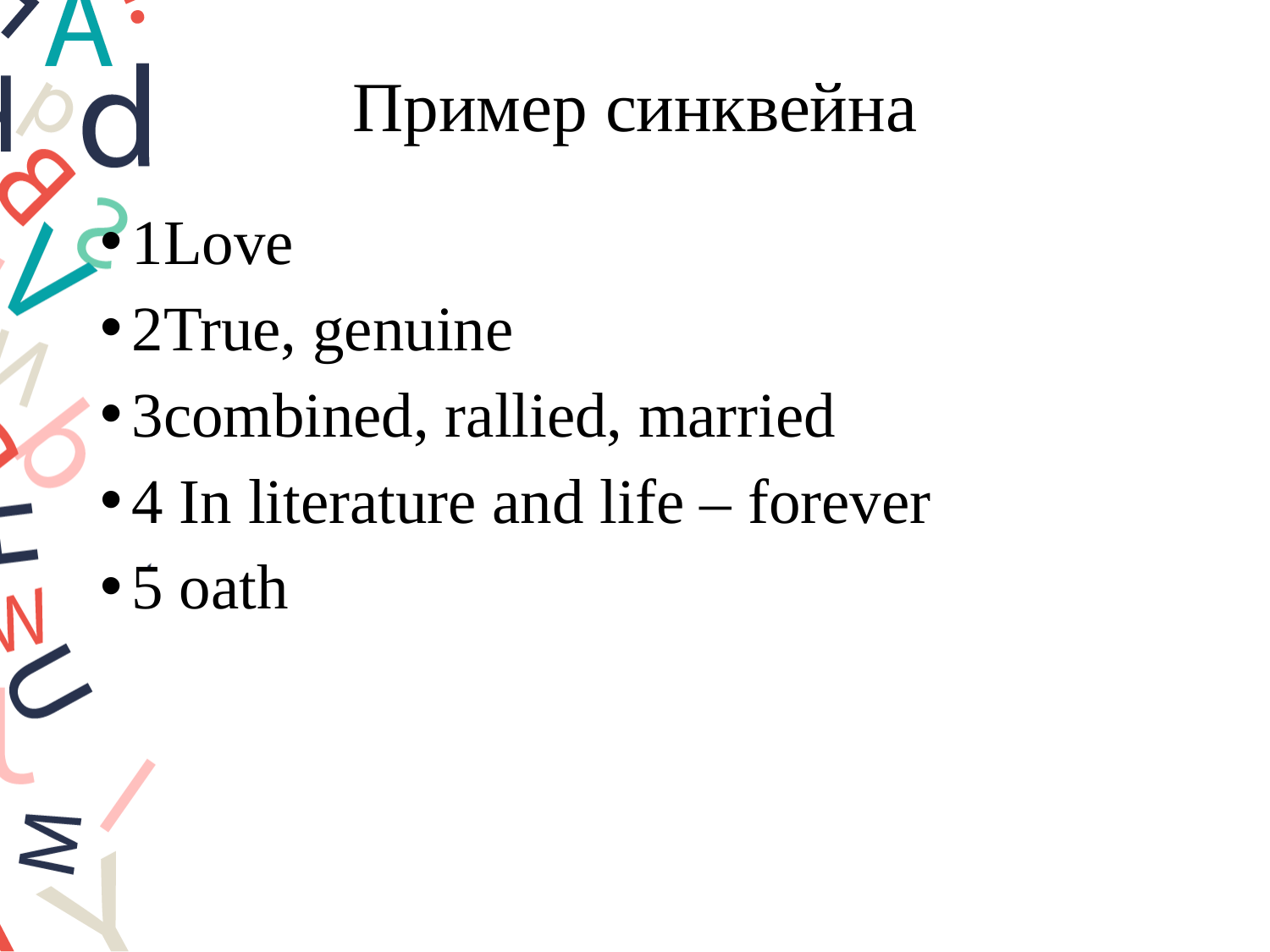

# Пример синквейна
1Love
2True, genuine
3combined, rallied, married
4 In literature and life – forever
5 oath